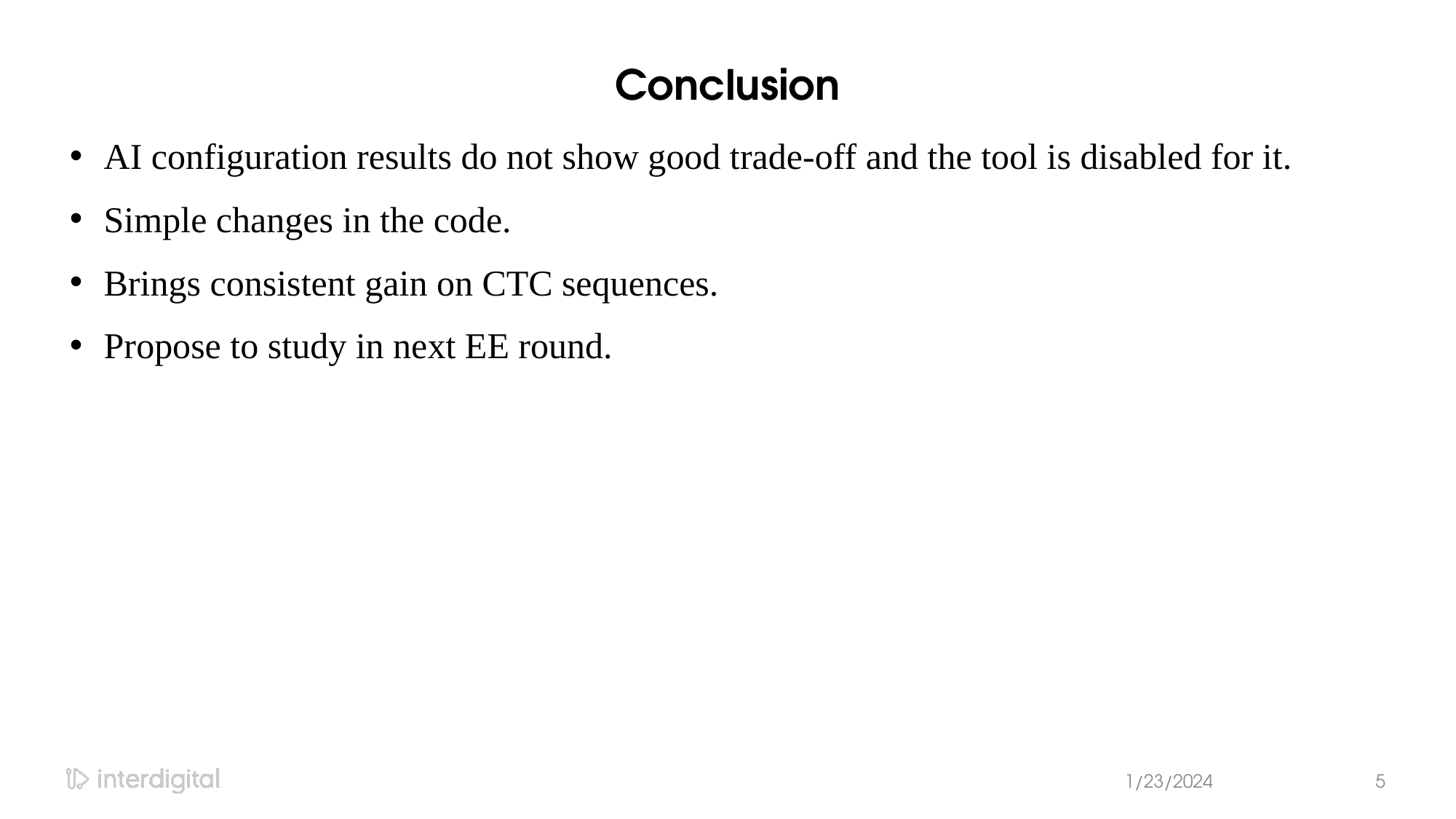

# Conclusion
AI configuration results do not show good trade-off and the tool is disabled for it.
Simple changes in the code.
Brings consistent gain on CTC sequences.
Propose to study in next EE round.

1/23/2024
5